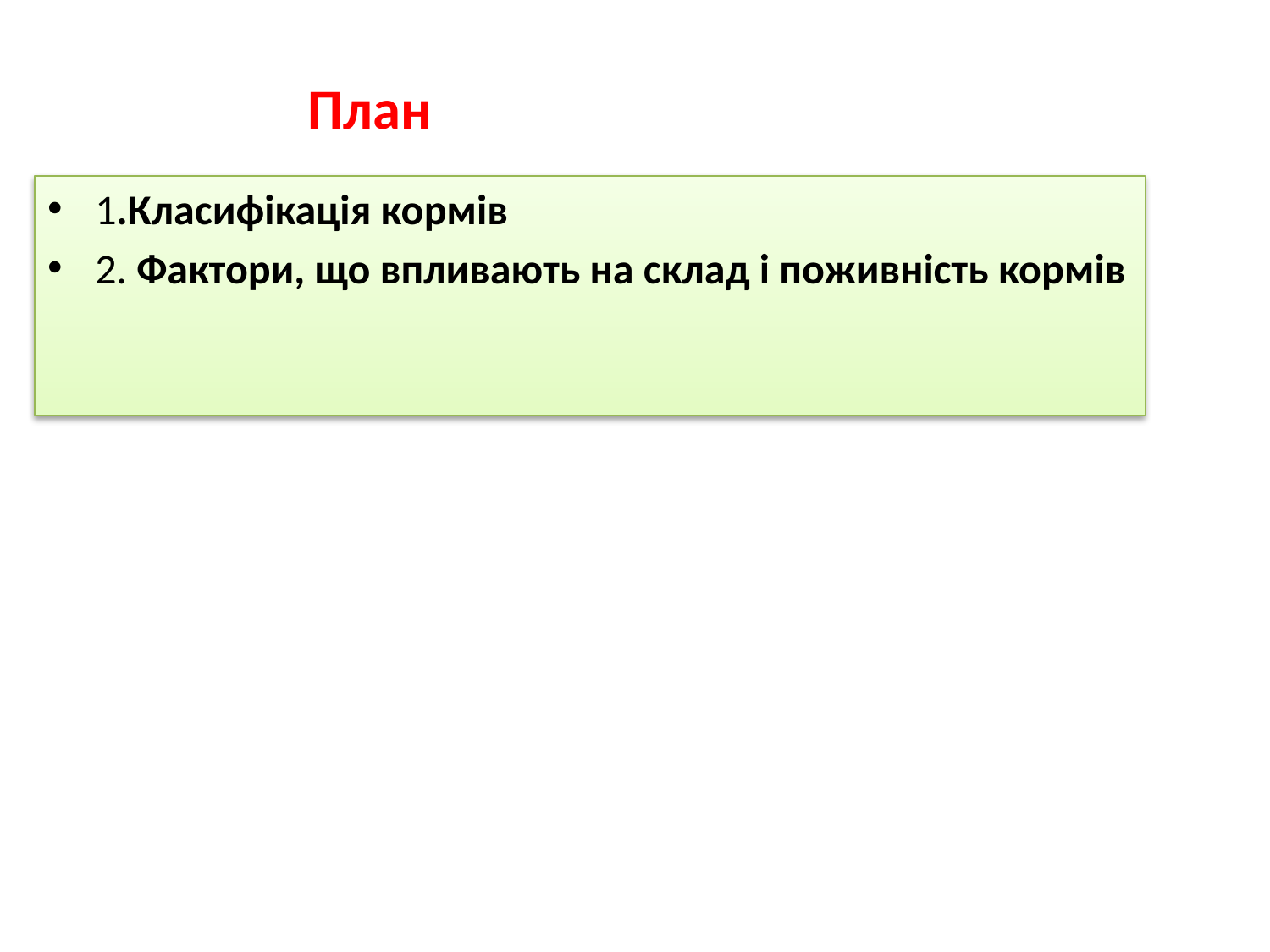

План
1.Класифікація кормів
2. Фактори, що впливають на склад і поживність кормів